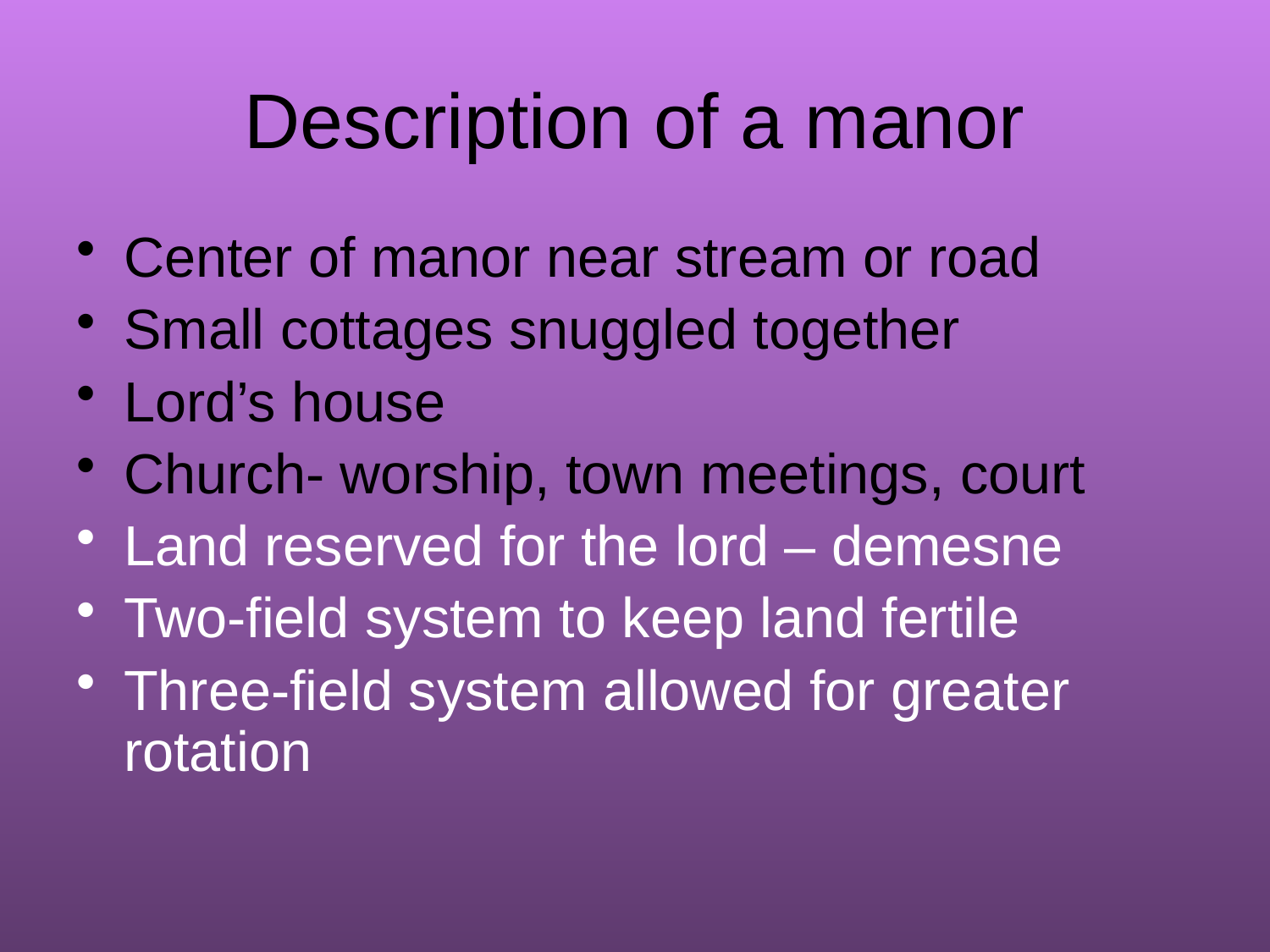

# Description of a manor
Center of manor near stream or road
Small cottages snuggled together
Lord’s house
Church- worship, town meetings, court
Land reserved for the lord – demesne
Two-field system to keep land fertile
Three-field system allowed for greater rotation